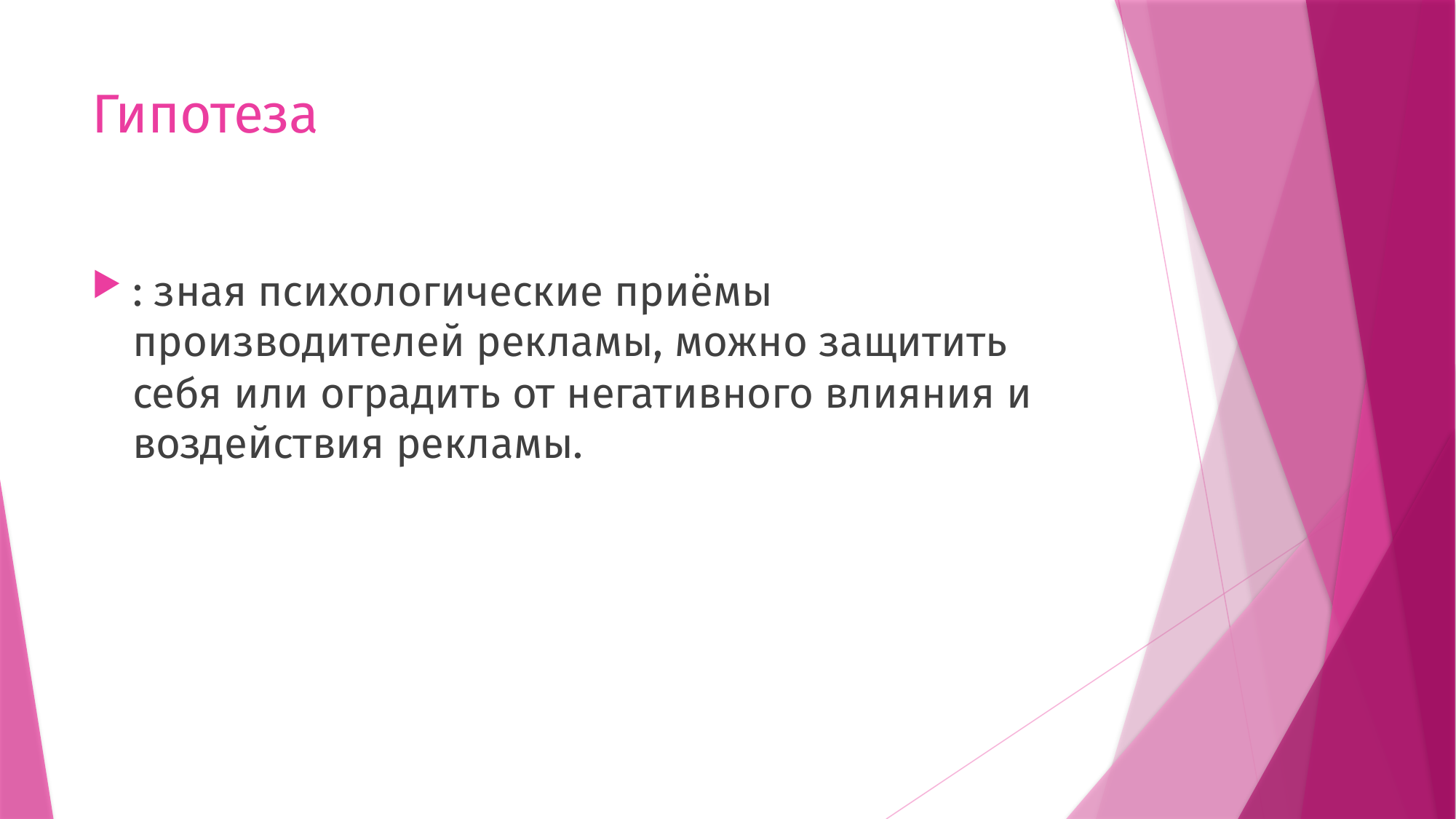

# Гипотеза
: зная психологические приёмы производителей рекламы, можно защитить себя или оградить от негативного влияния и воздействия рекламы.